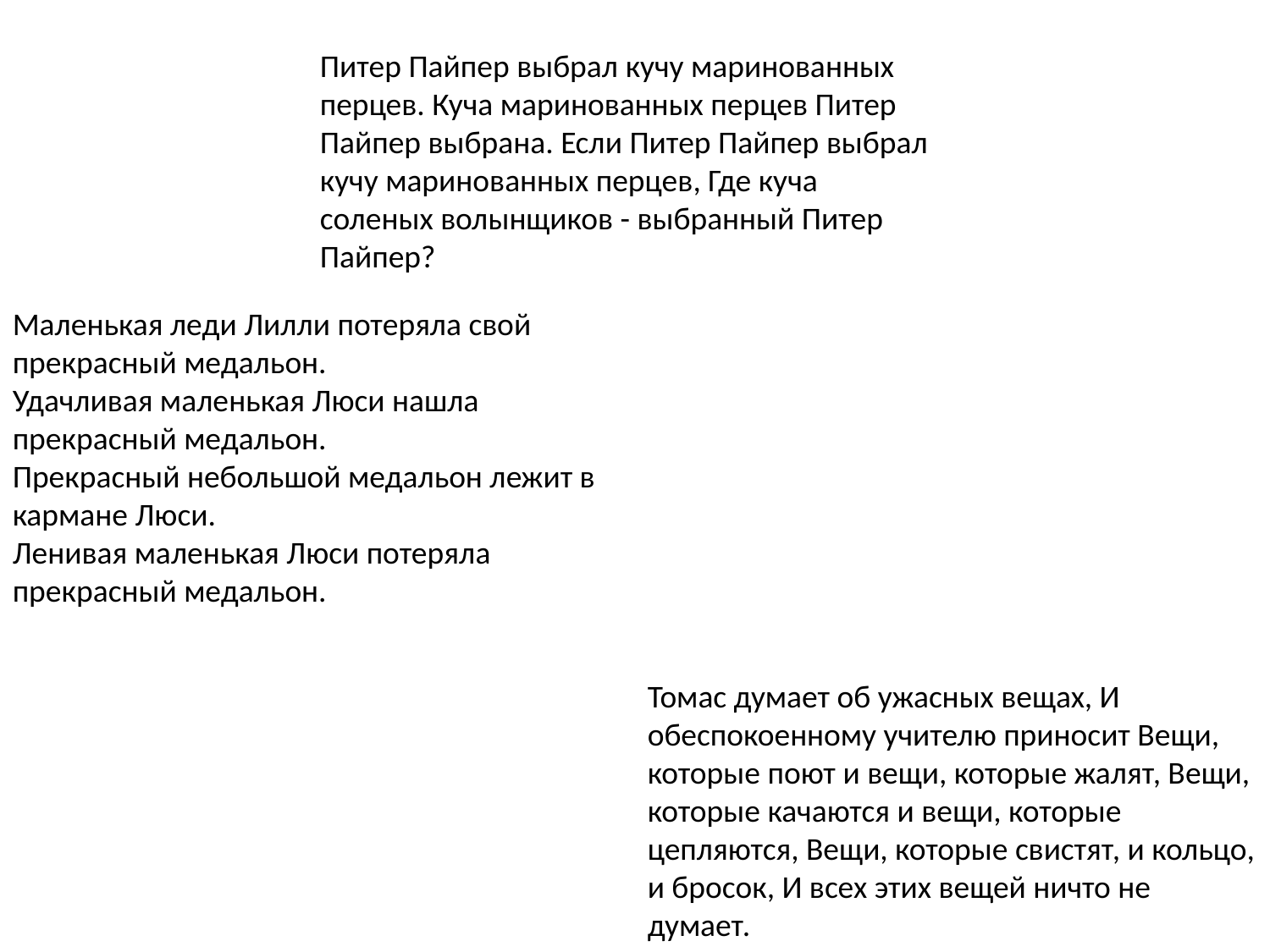

Питер Пайпер выбрал кучу маринованных перцев. Куча маринованных перцев Питер Пайпер выбрана. Если Питер Пайпер выбрал кучу маринованных перцев, Где куча соленых волынщиков - выбранный Питер Пайпер?
Маленькая леди Лилли потеряла свой прекрасный медальон.
Удачливая маленькая Люси нашла прекрасный медальон.
Прекрасный небольшой медальон лежит в кармане Люси.
Ленивая маленькая Люси потеряла прекрасный медальон.
Томас думает об ужасных вещах, И обеспокоенному учителю приносит Вещи, которые поют и вещи, которые жалят, Вещи, которые качаются и вещи, которые цепляются, Вещи, которые свистят, и кольцо, и бросок, И всех этих вещей ничто не думает.